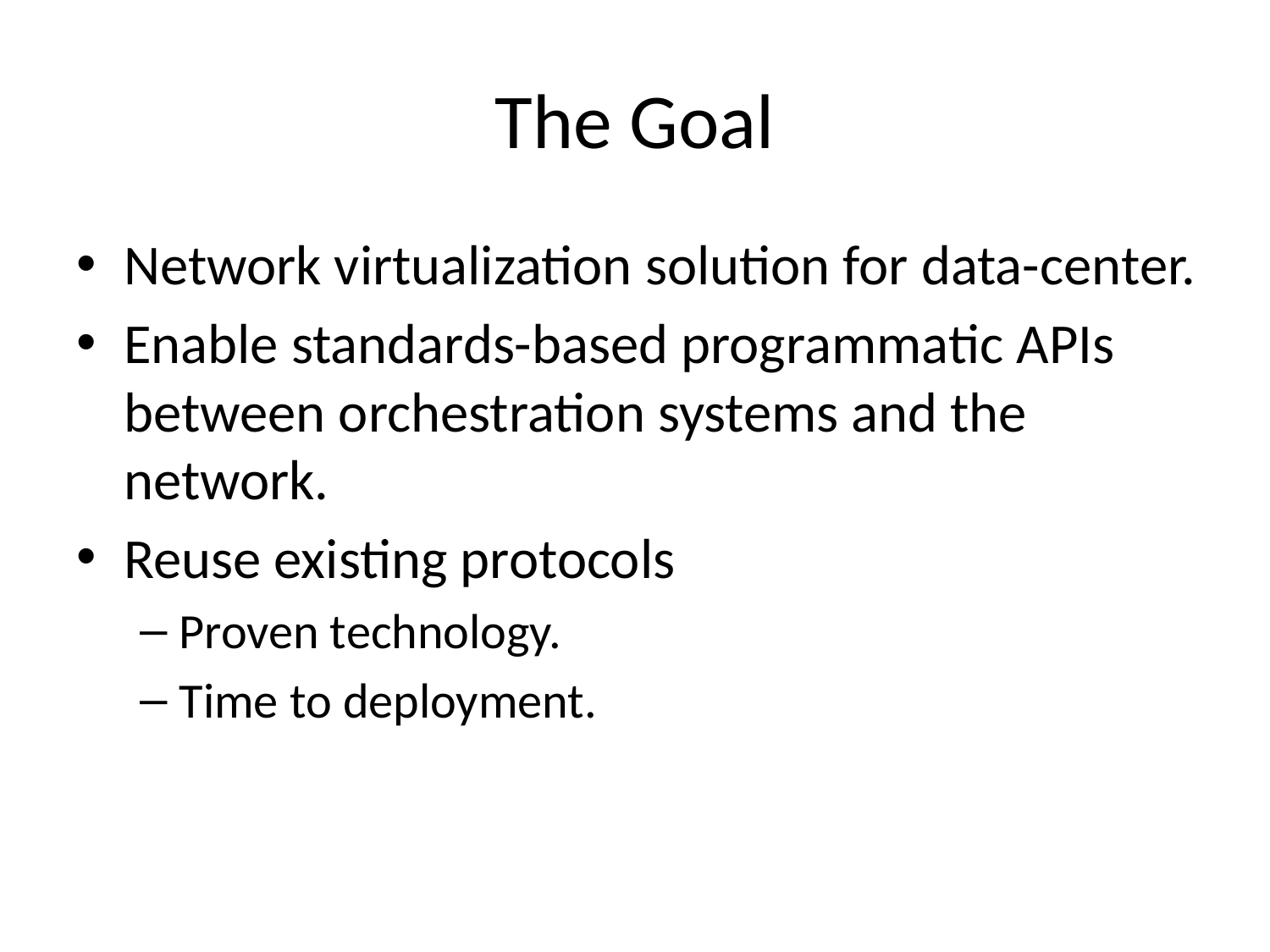

# The Goal
Network virtualization solution for data-center.
Enable standards-based programmatic APIs between orchestration systems and the network.
Reuse existing protocols
Proven technology.
Time to deployment.